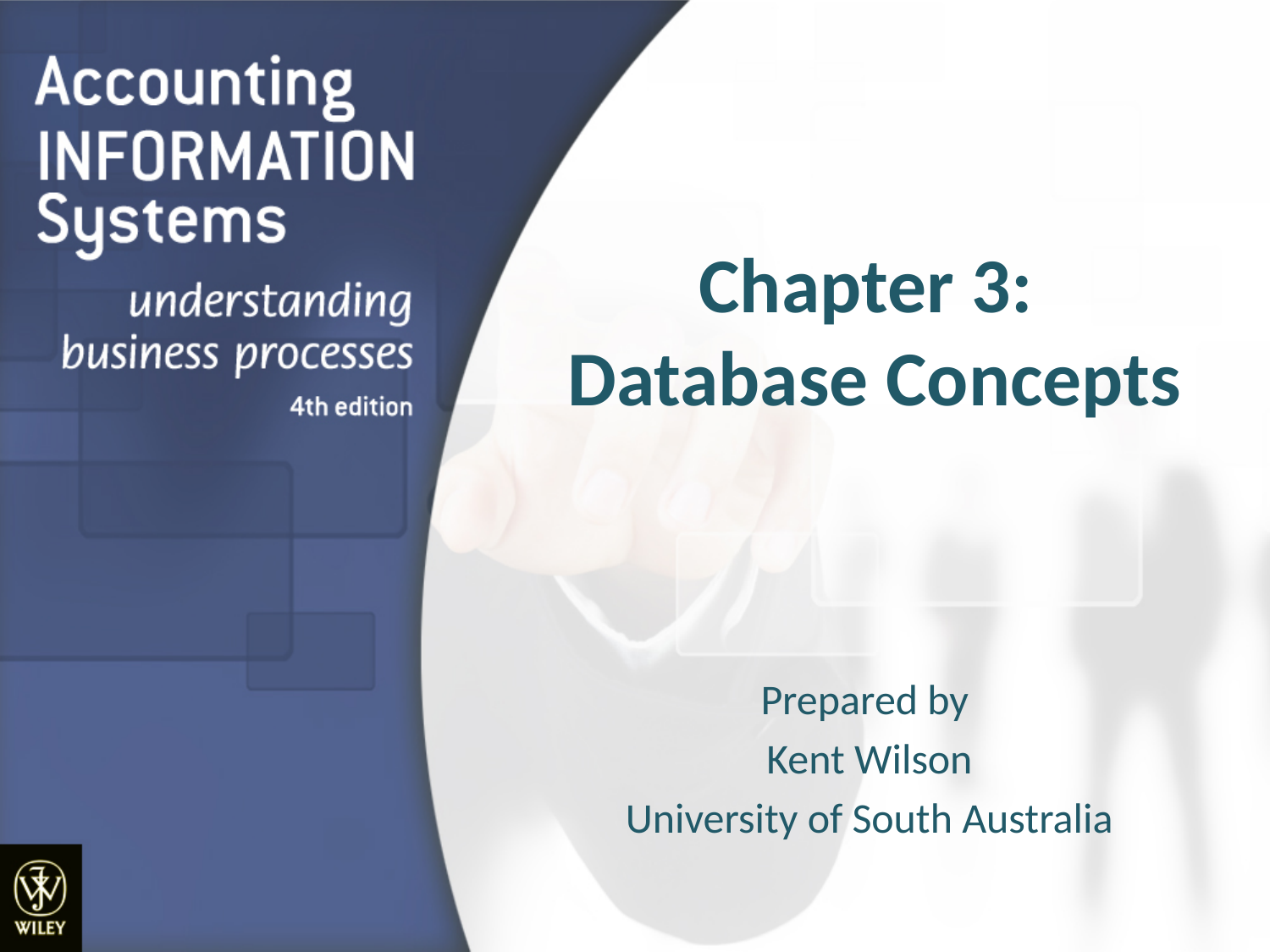

# Chapter 3: Database Concepts
Prepared by
Kent Wilson
University of South Australia